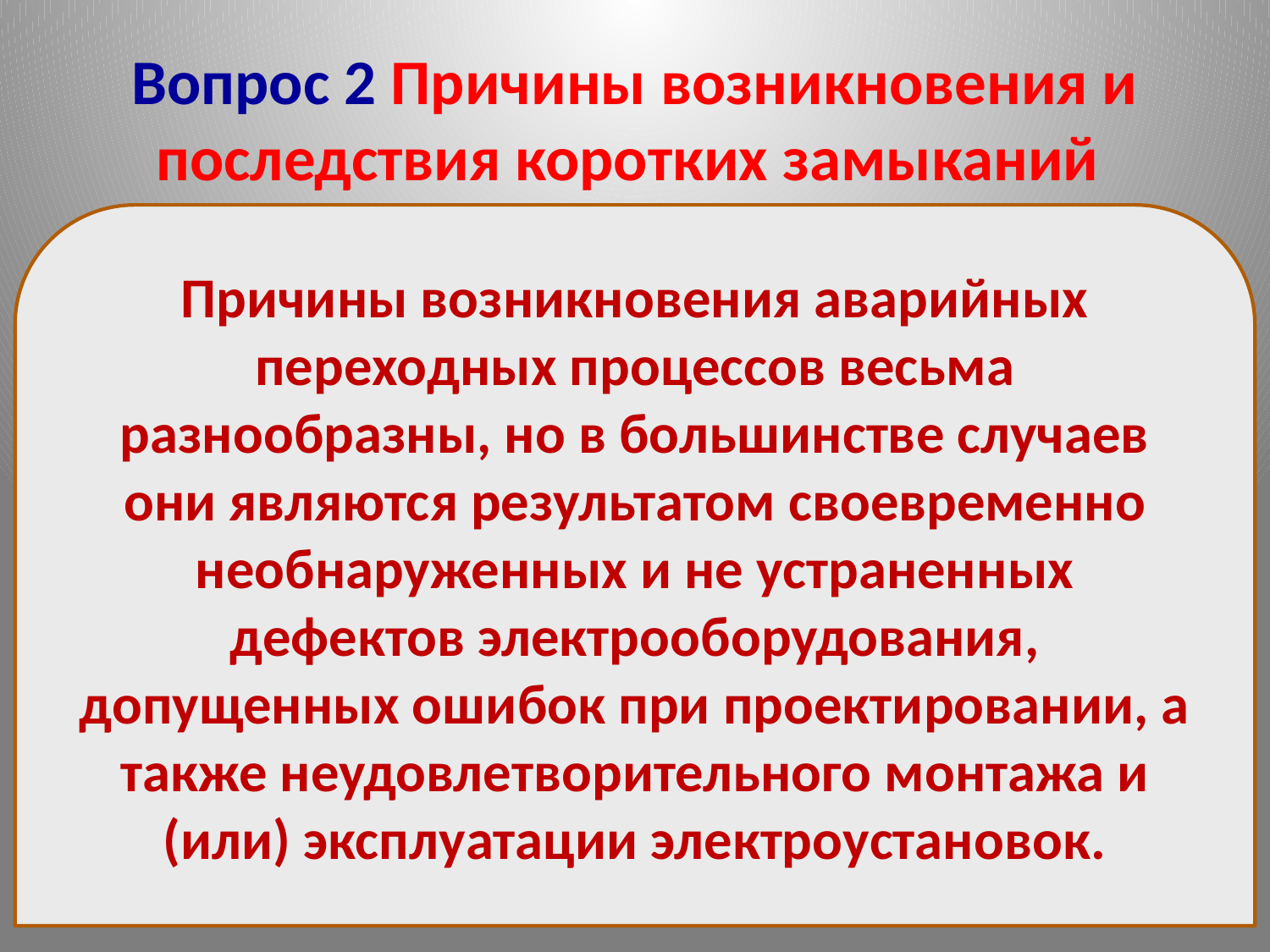

# Вопрос 2 Причины возникновения и последствия коротких замыканий

Причины возникновения аварийных переходных процессов весьма разнообразны, но в большинстве случаев они являются результатом своевременно необнаруженных и не устраненных дефектов электрооборудования, допущенных ошибок при проектировании, а также неудовлетворительного монтажа и (или) эксплуатации электроустановок.